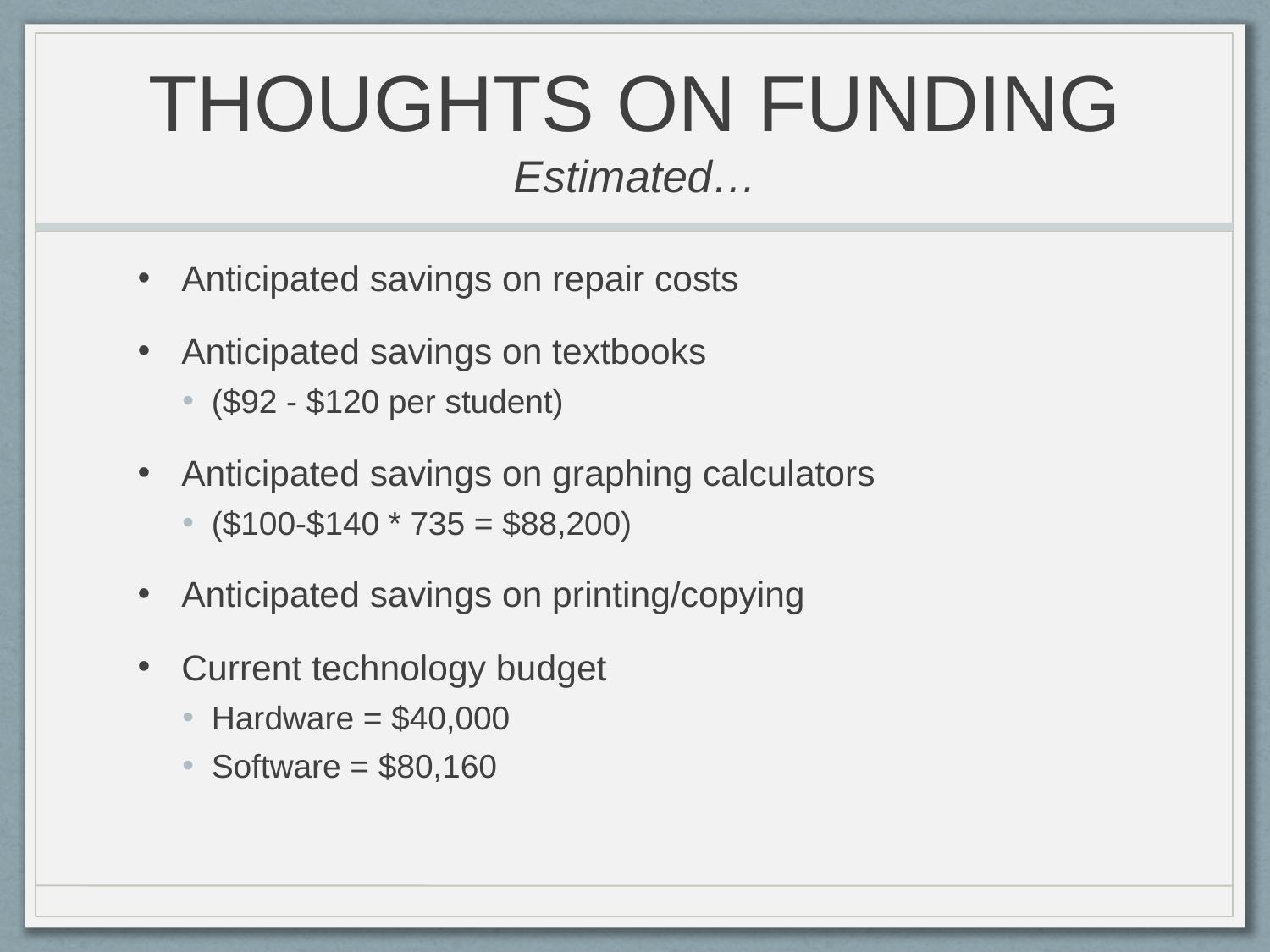

# THOUGHTS ON FUNDING Estimated…
Anticipated savings on repair costs
Anticipated savings on textbooks
($92 - $120 per student)
Anticipated savings on graphing calculators
($100-$140 * 735 = $88,200)
Anticipated savings on printing/copying
Current technology budget
Hardware = $40,000
Software = $80,160